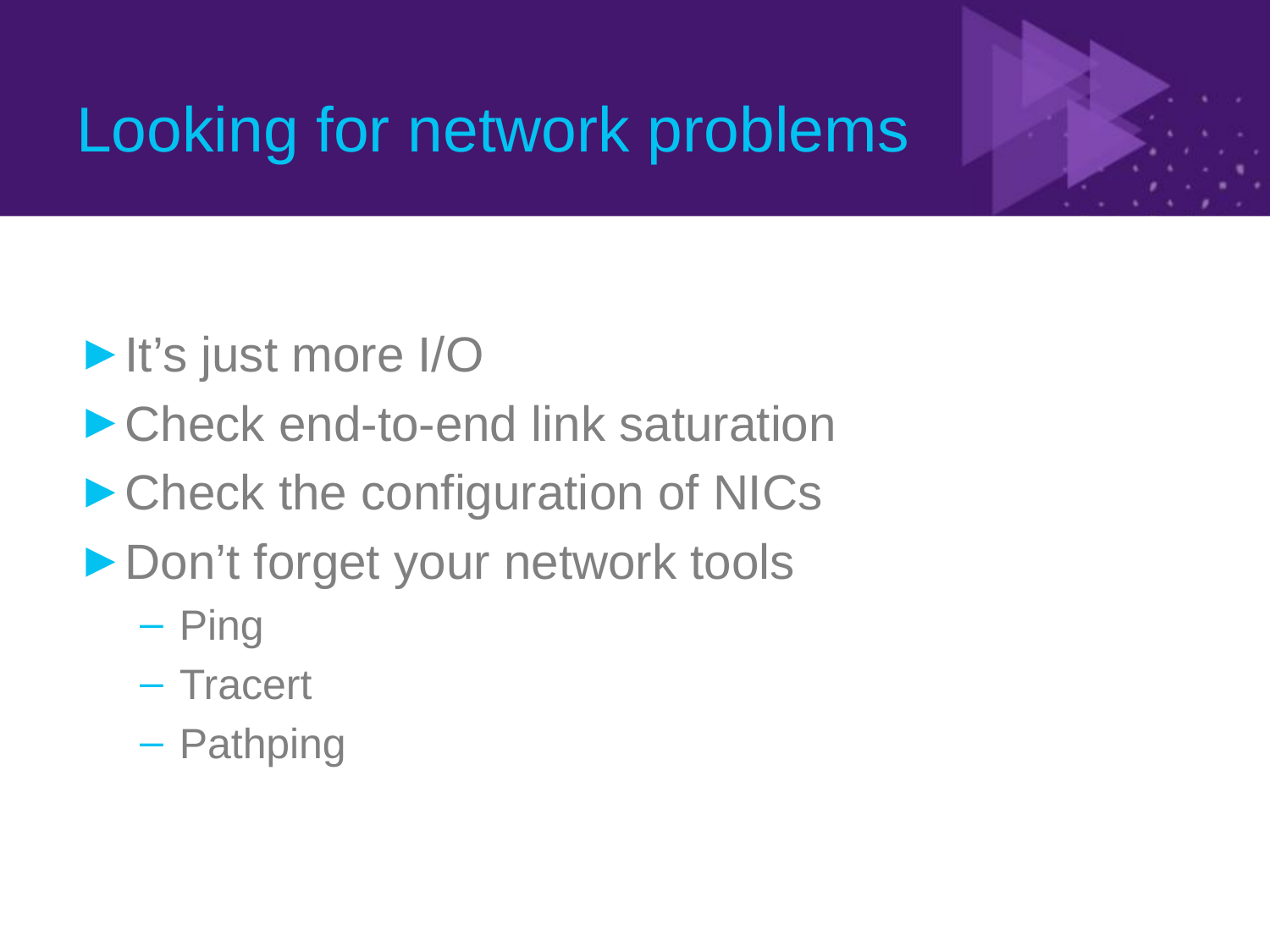

# Looking for network problems
It’s just more I/O
Check end-to-end link saturation
Check the configuration of NICs
Don’t forget your network tools
Ping
Tracert
Pathping